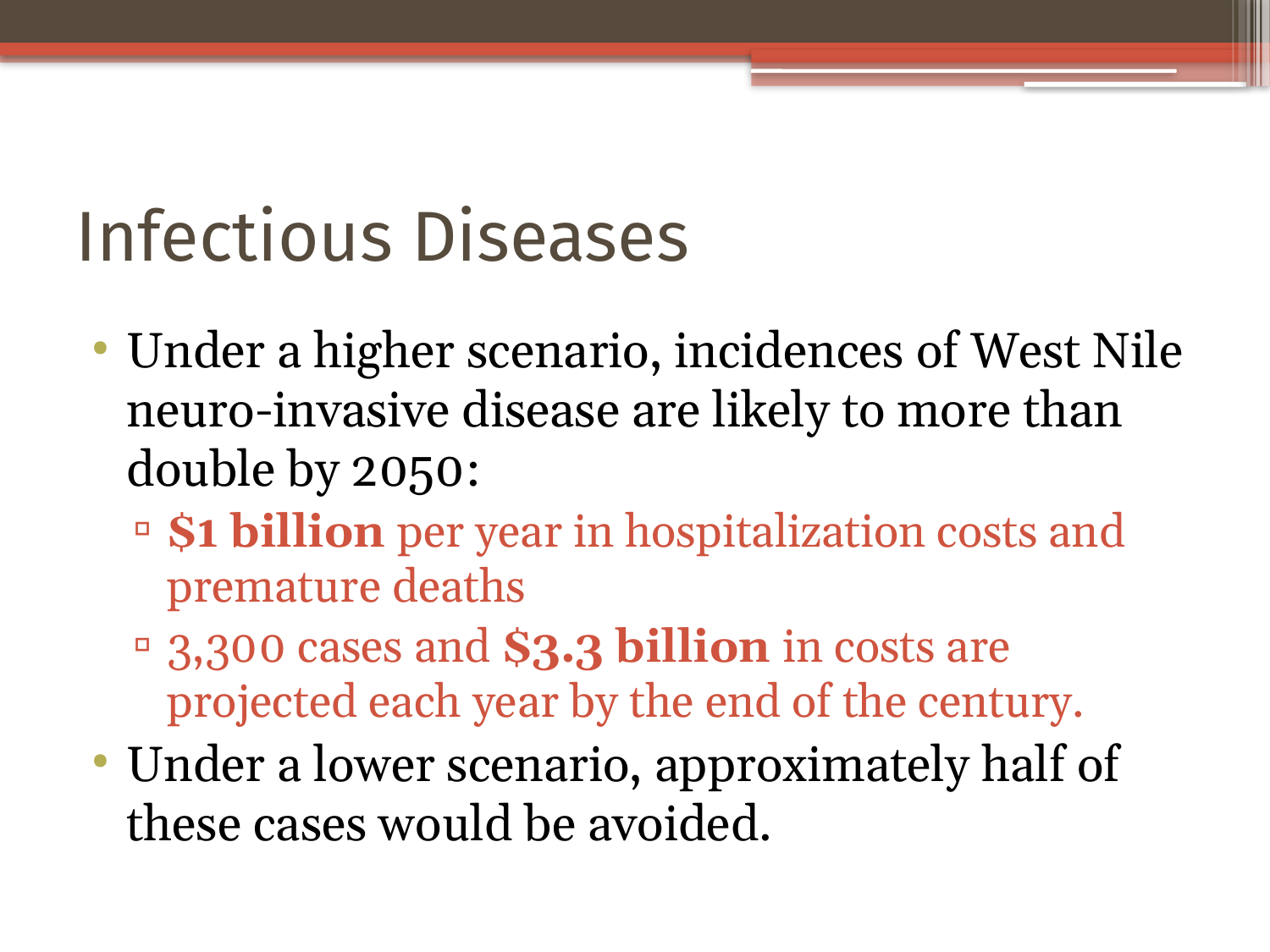

# Infectious Diseases
Under a higher scenario, incidences of West Nile neuro-invasive disease are likely to more than double by 2050:
$1 billion per year in hospitalization costs and premature deaths
3,300 cases and $3.3 billion in costs are projected each year by the end of the century.
Under a lower scenario, approximately half of these cases would be avoided.